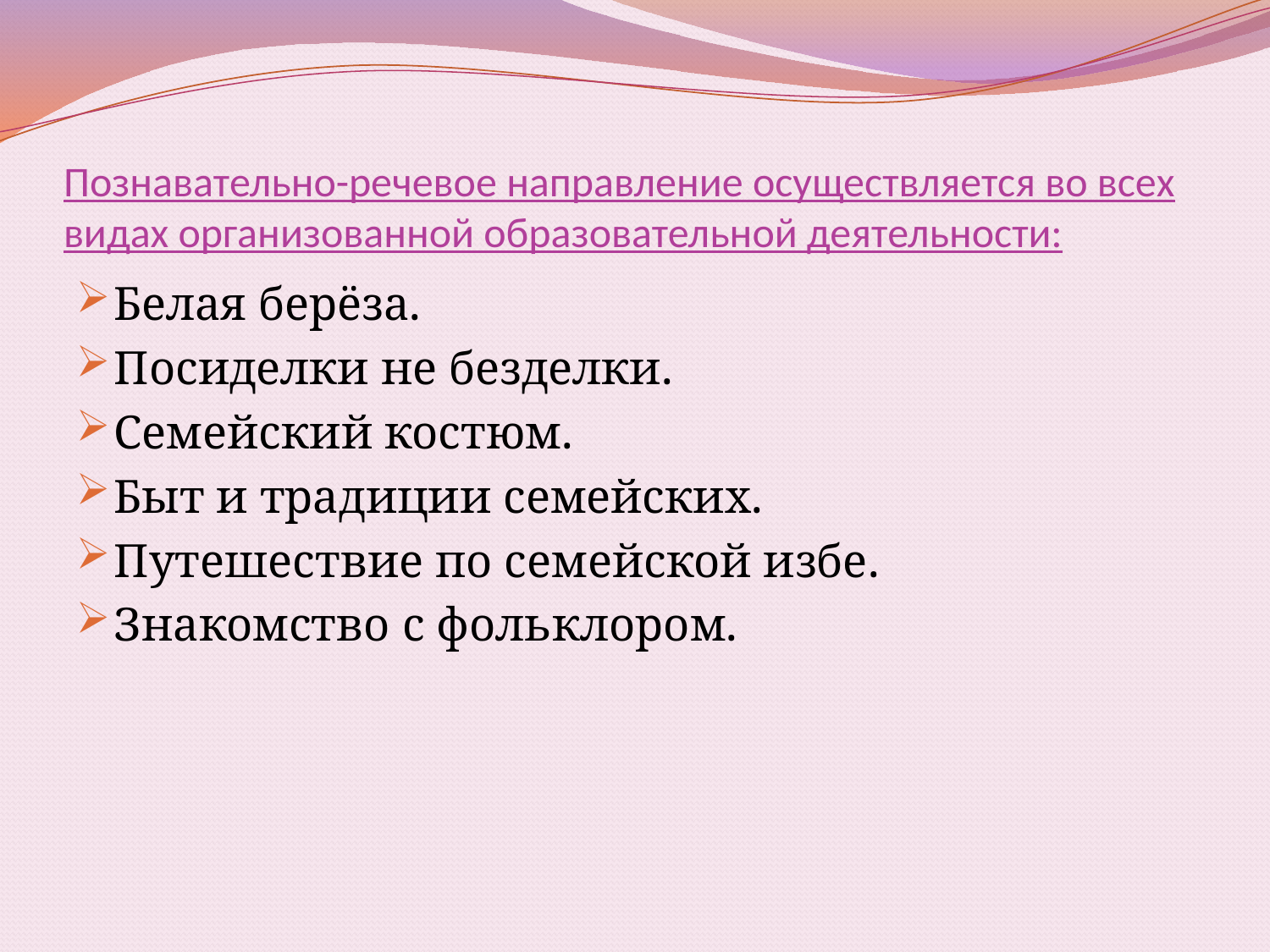

# Познавательно-речевое направление осуществляется во всех видах организованной образовательной деятельности:
Белая берёза.
Посиделки не безделки.
Семейский костюм.
Быт и традиции семейских.
Путешествие по семейской избе.
Знакомство с фольклором.